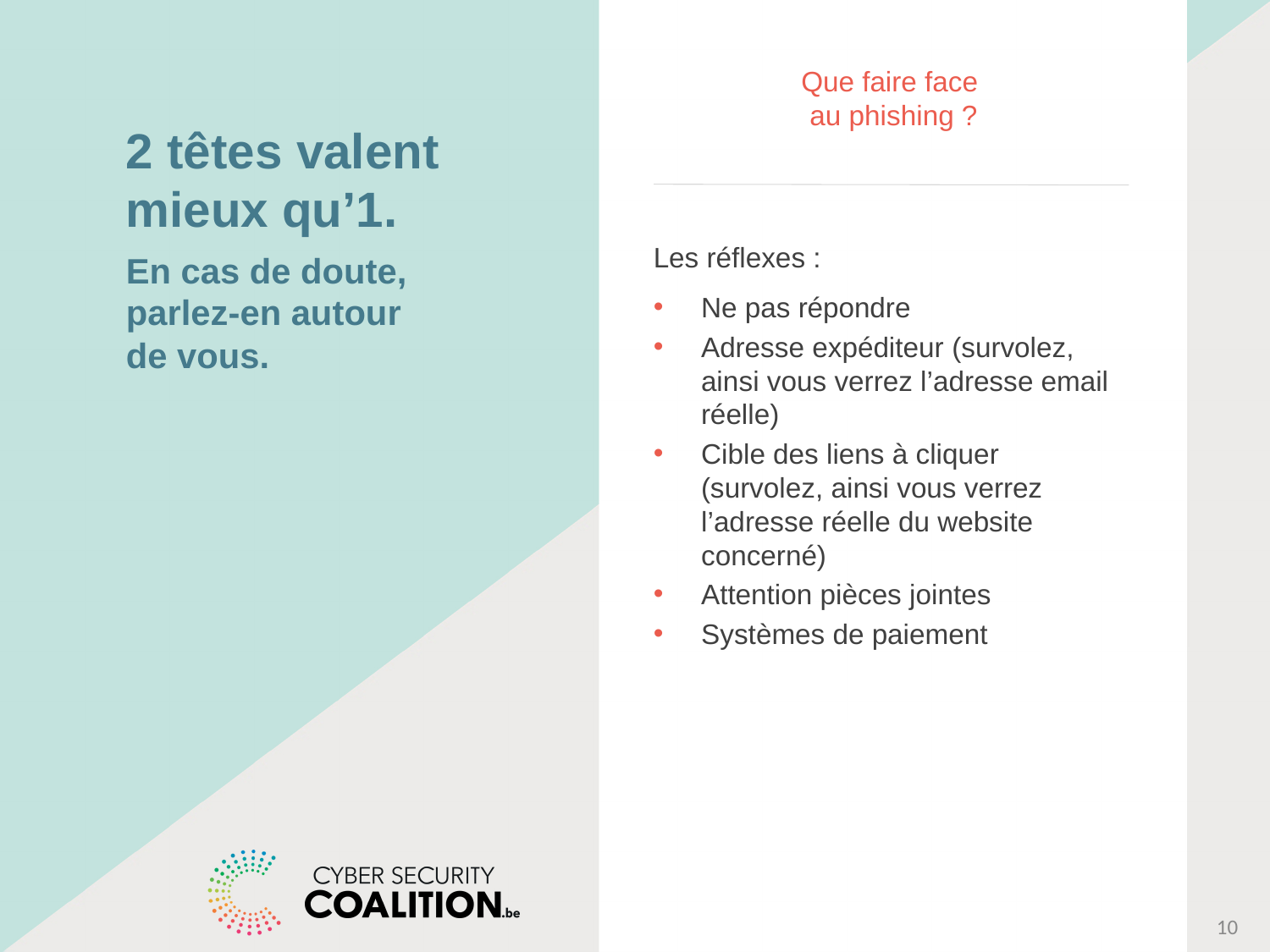

# Que faire face au phishing ?

2 têtes valent mieux qu’1.
En cas de doute, parlez-en autour
de vous.
Les réflexes :
Ne pas répondre
Adresse expéditeur (survolez, ainsi vous verrez l’adresse email réelle)
Cible des liens à cliquer (survolez, ainsi vous verrez l’adresse réelle du website concerné)
Attention pièces jointes
Systèmes de paiement

10